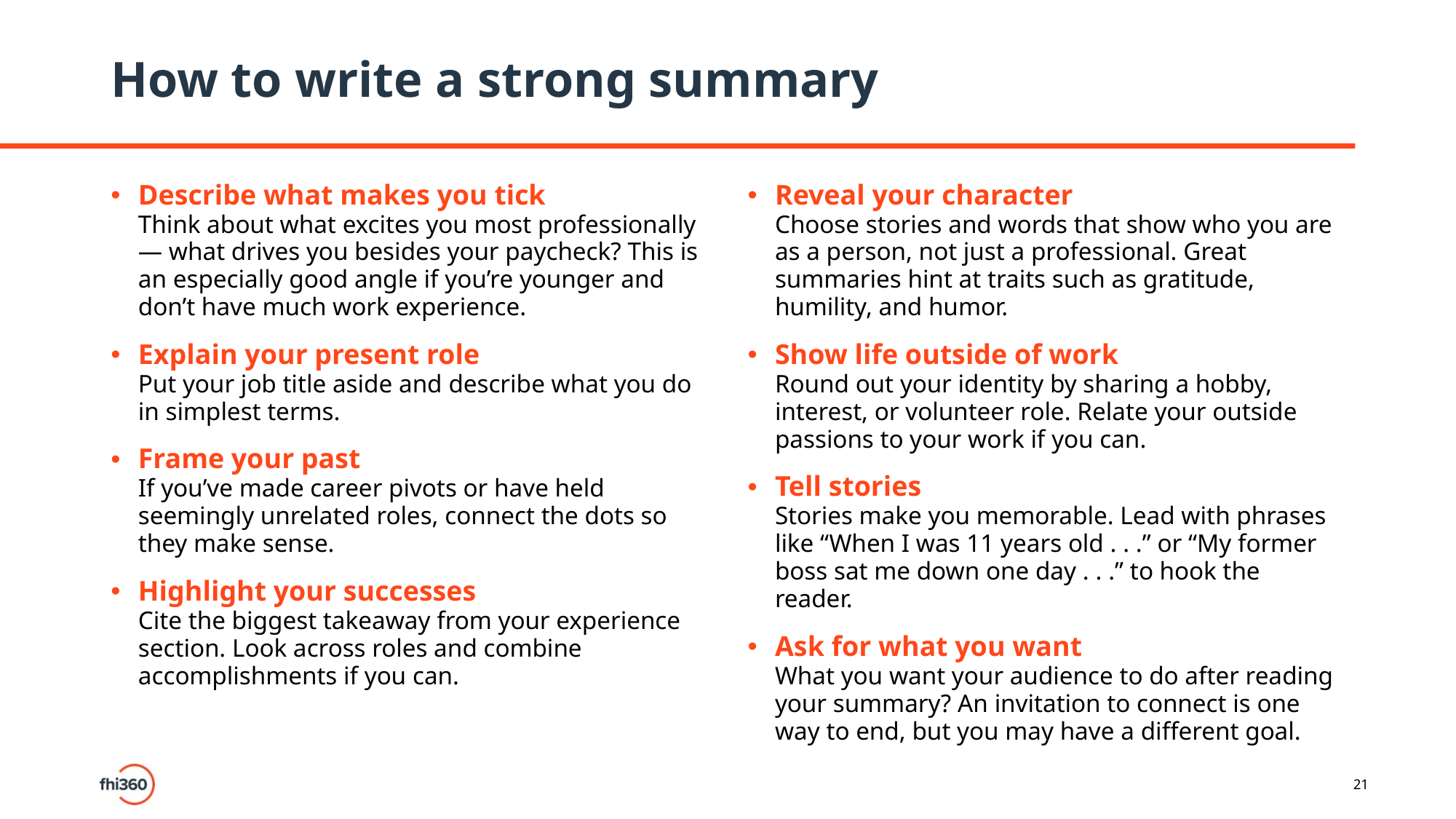

# How to write a strong summary
Describe what makes you tick
Think about what excites you most professionally — what drives you besides your paycheck? This is an especially good angle if you’re younger and don’t have much work experience.
Explain your present role
Put your job title aside and describe what you do in simplest terms.
Frame your past
If you’ve made career pivots or have held seemingly unrelated roles, connect the dots so they make sense.
Highlight your successes
Cite the biggest takeaway from your experience section. Look across roles and combine accomplishments if you can.
Reveal your character
Choose stories and words that show who you are as a person, not just a professional. Great summaries hint at traits such as gratitude, humility, and humor.
Show life outside of work
Round out your identity by sharing a hobby, interest, or volunteer role. Relate your outside passions to your work if you can.
Tell stories
Stories make you memorable. Lead with phrases like “When I was 11 years old . . .” or “My former boss sat me down one day . . .” to hook the reader.
Ask for what you want
What you want your audience to do after reading your summary? An invitation to connect is one way to end, but you may have a different goal.